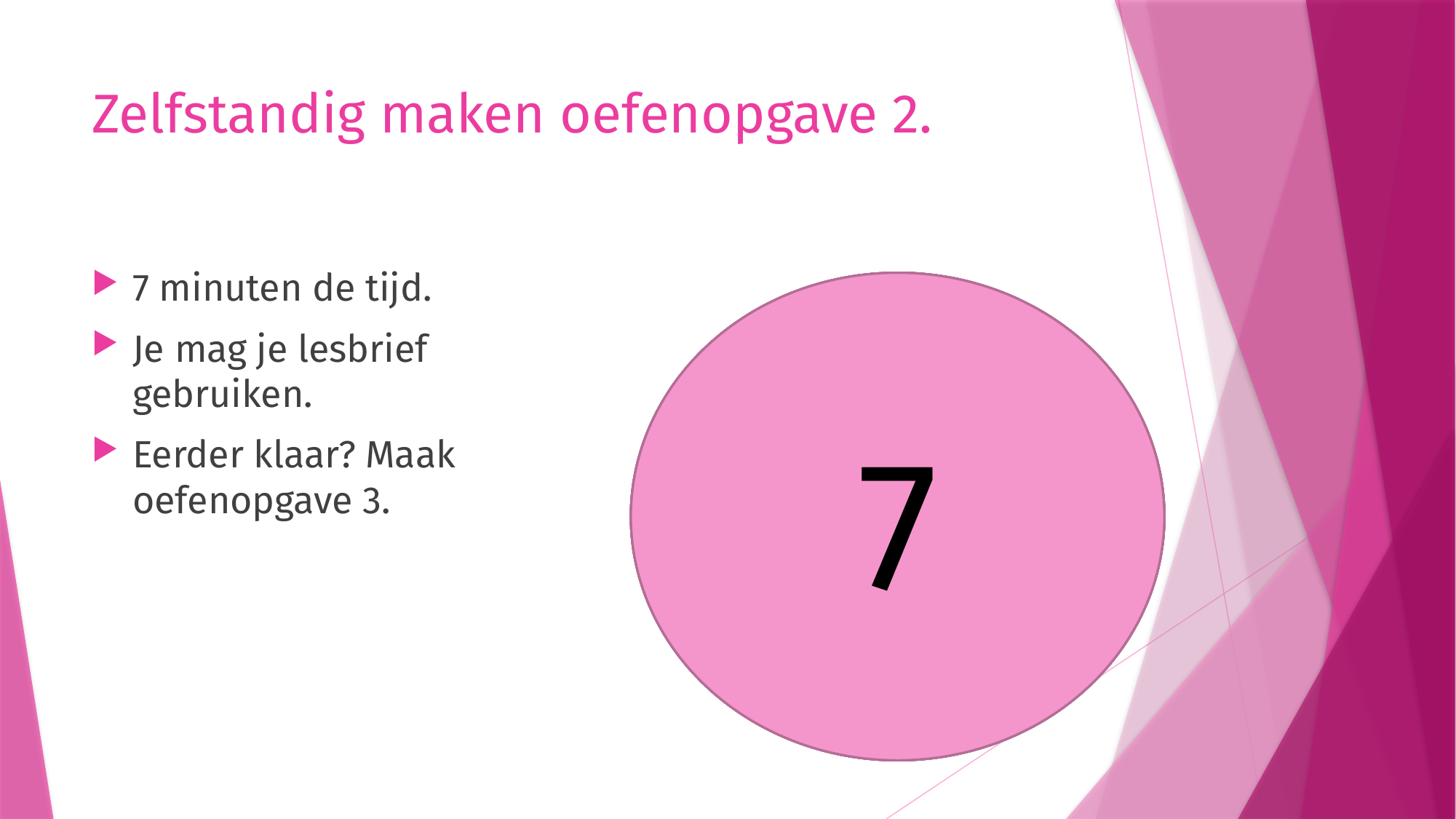

# Zelfstandig maken oefenopgave 2.
7 minuten de tijd.
Je mag je lesbrief gebruiken.
Eerder klaar? Maak oefenopgave 3.
5
6
7
4
3
1
2